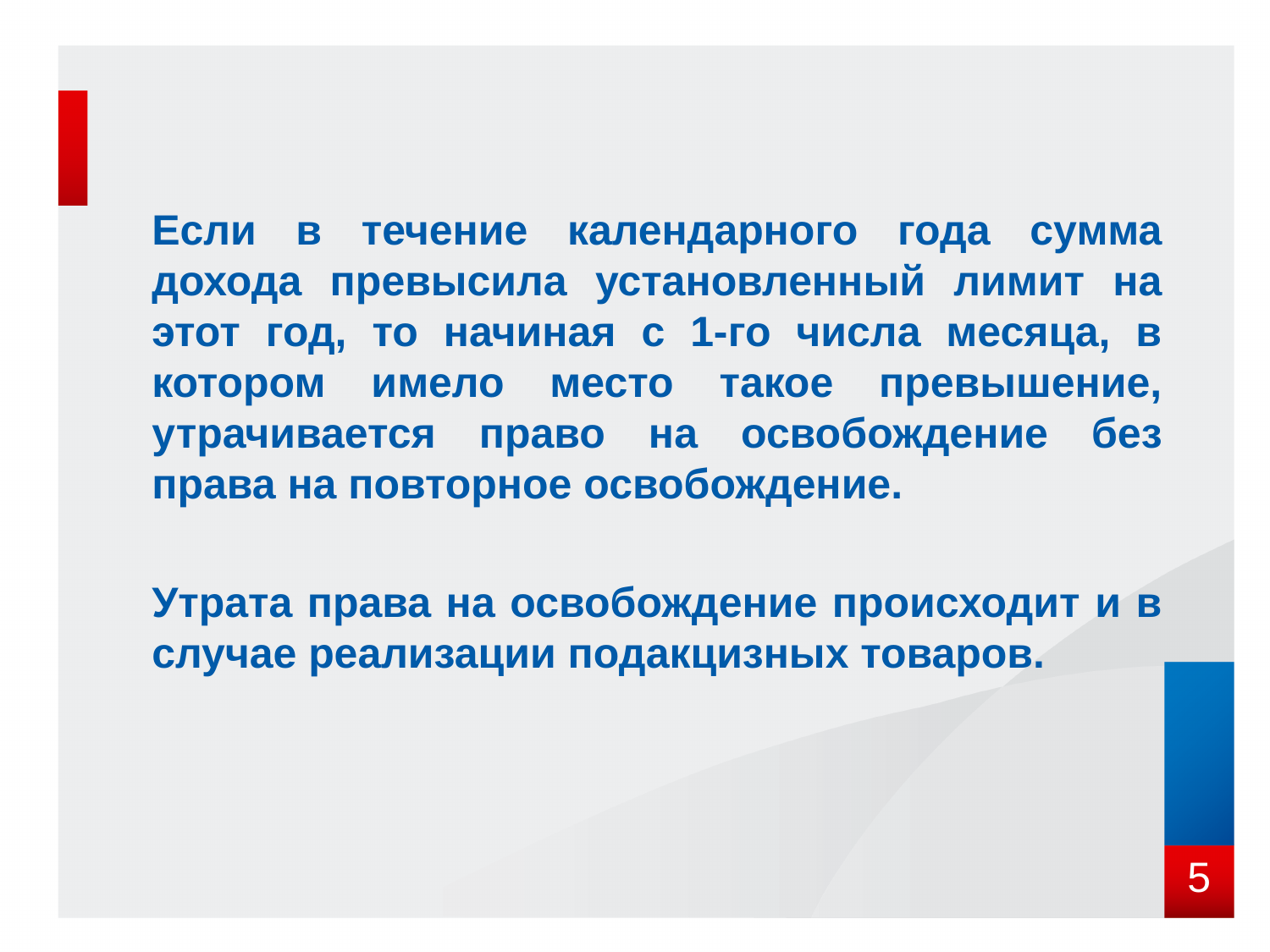

#
Если в течение календарного года сумма дохода превысила установленный лимит на этот год, то начиная с 1-го числа месяца, в котором имело место такое превышение, утрачивается право на освобождение без права на повторное освобождение.

Утрата права на освобождение происходит и в случае реализации подакцизных товаров.

5